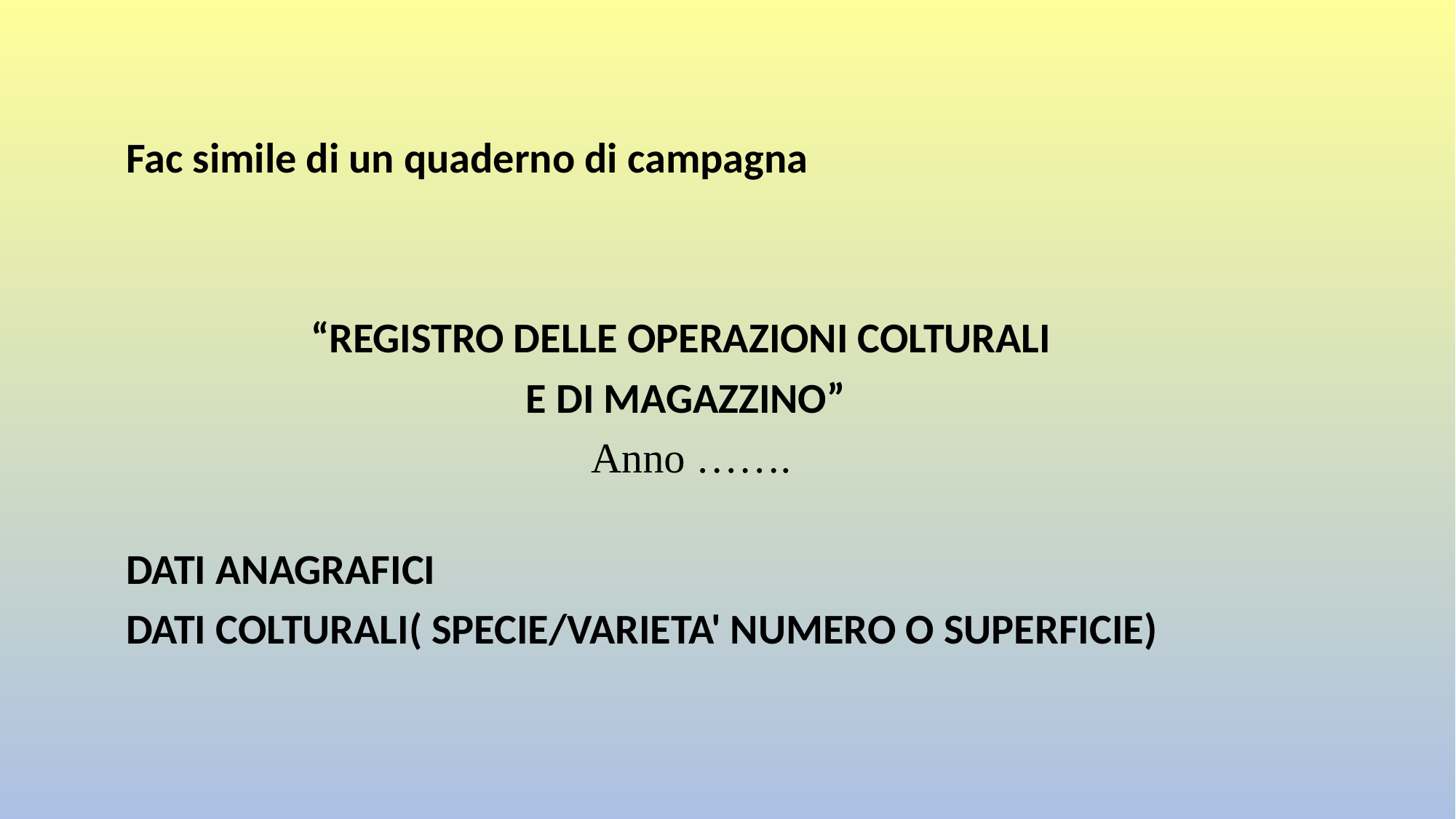

Fac simile di un quaderno di campagna

“REGISTRO DELLE OPERAZIONI COLTURALI
E DI MAGAZZINO”
 Anno …….

DATI ANAGRAFICI
DATI COLTURALI( SPECIE/VARIETA' NUMERO O SUPERFICIE)